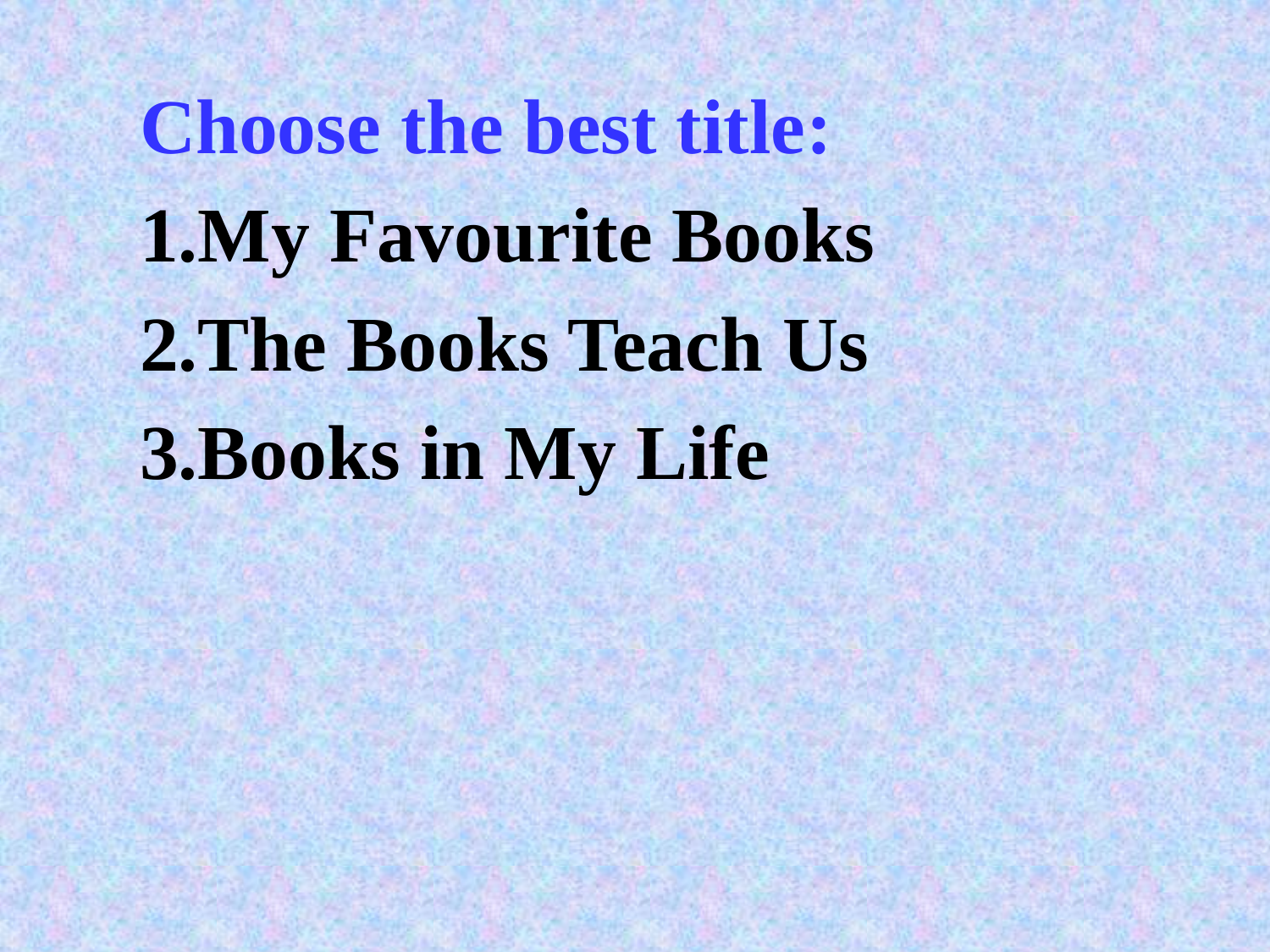

Choose the best title:
1.My Favourite Books
2.The Books Teach Us
3.Books in My Life